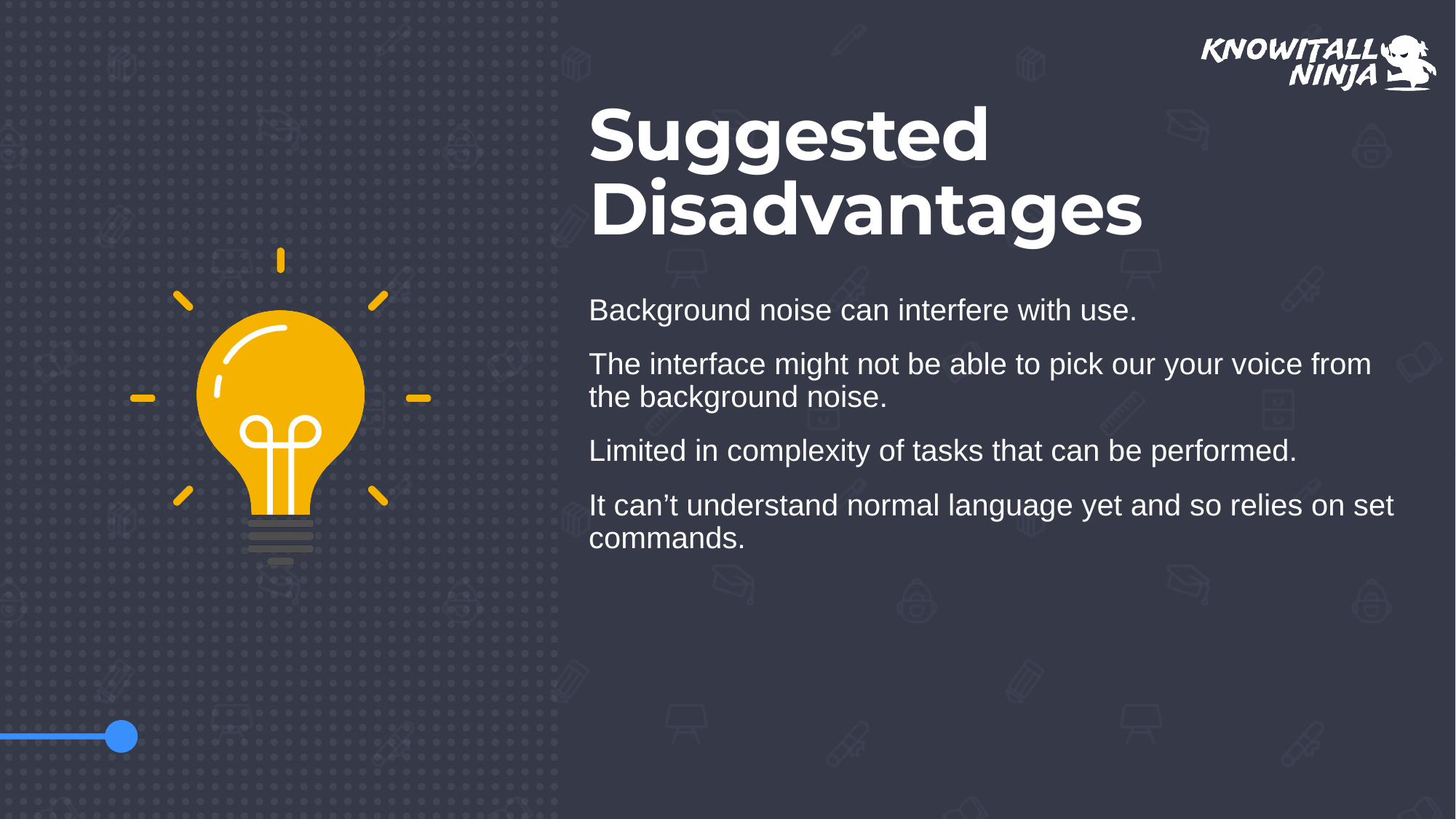

# Suggested Disadvantages
Background noise can interfere with use.
The interface might not be able to pick our your voice from the background noise.
Limited in complexity of tasks that can be performed.
It can’t understand normal language yet and so relies on set commands.